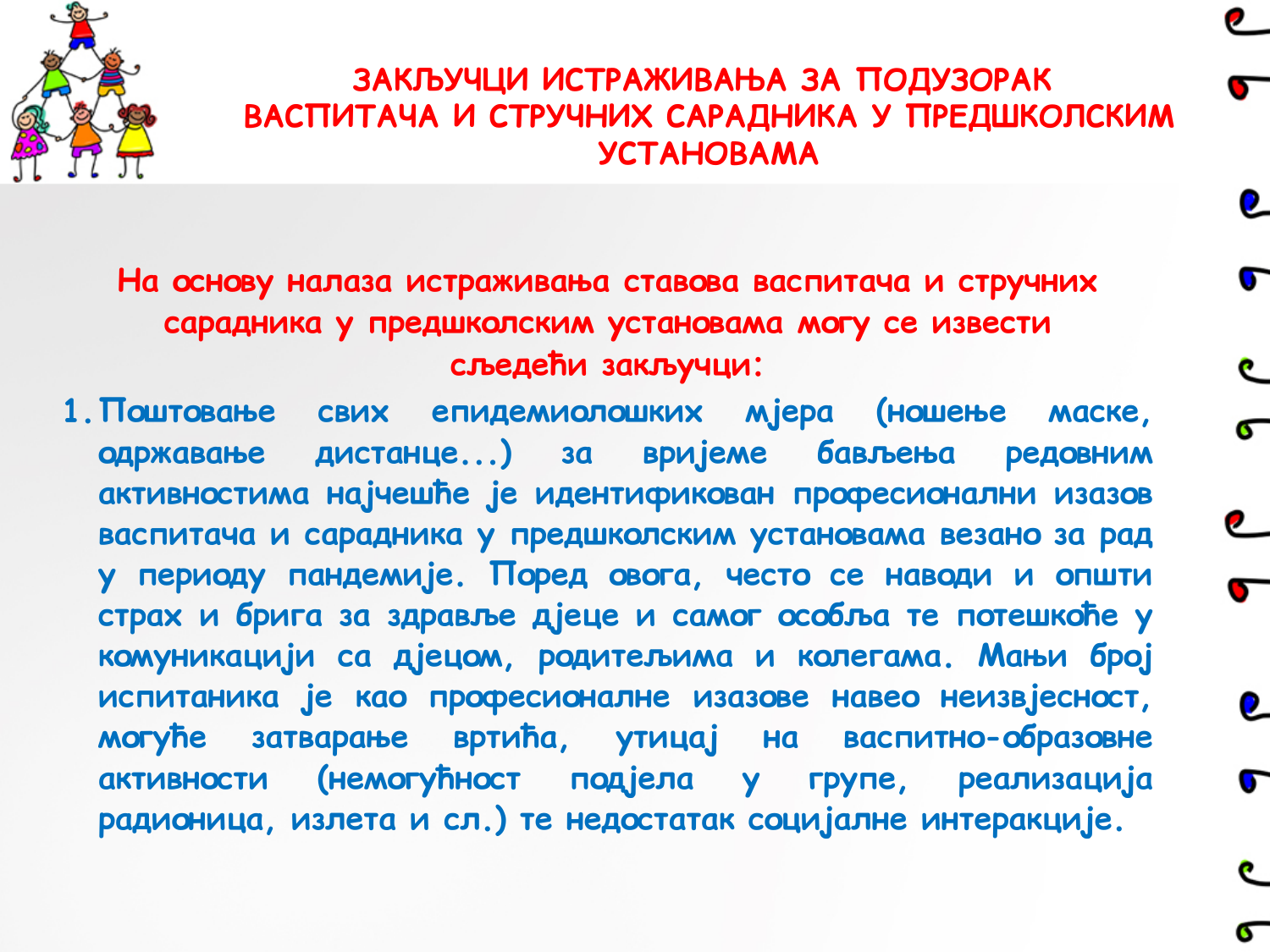

# ЗАКЉУЧЦИ ИСТРАЖИВАЊА ЗА ПОДУЗОРАК ВАСПИТАЧА И СТРУЧНИХ САРАДНИКА У ПРЕДШКОЛСКИМ УСТАНОВАМА
На основу налаза истраживања ставова васпитача и стручних сарадника у предшколским установама могу се извести
 сљедећи закључци:
Поштовање свих епидемиолошких мјера (ношење маске, одржавање дистанце...) за вријеме бављења редовним активностима најчешће је идентификован професионални изазов васпитача и сарадника у предшколским установама везано за рад у периоду пандемије. Поред овога, често се наводи и општи страх и брига за здравље дјеце и самог особља те потешкоће у комуникацији са дјецом, родитељима и колегама. Мањи број испитаника је као професионалне изазове навео неизвјесност, могуће затварање вртића, утицај на васпитно-образовне активности (немогућност подјела у групе, реализација радионица, излета и сл.) те недостатак социјалне интеракције.